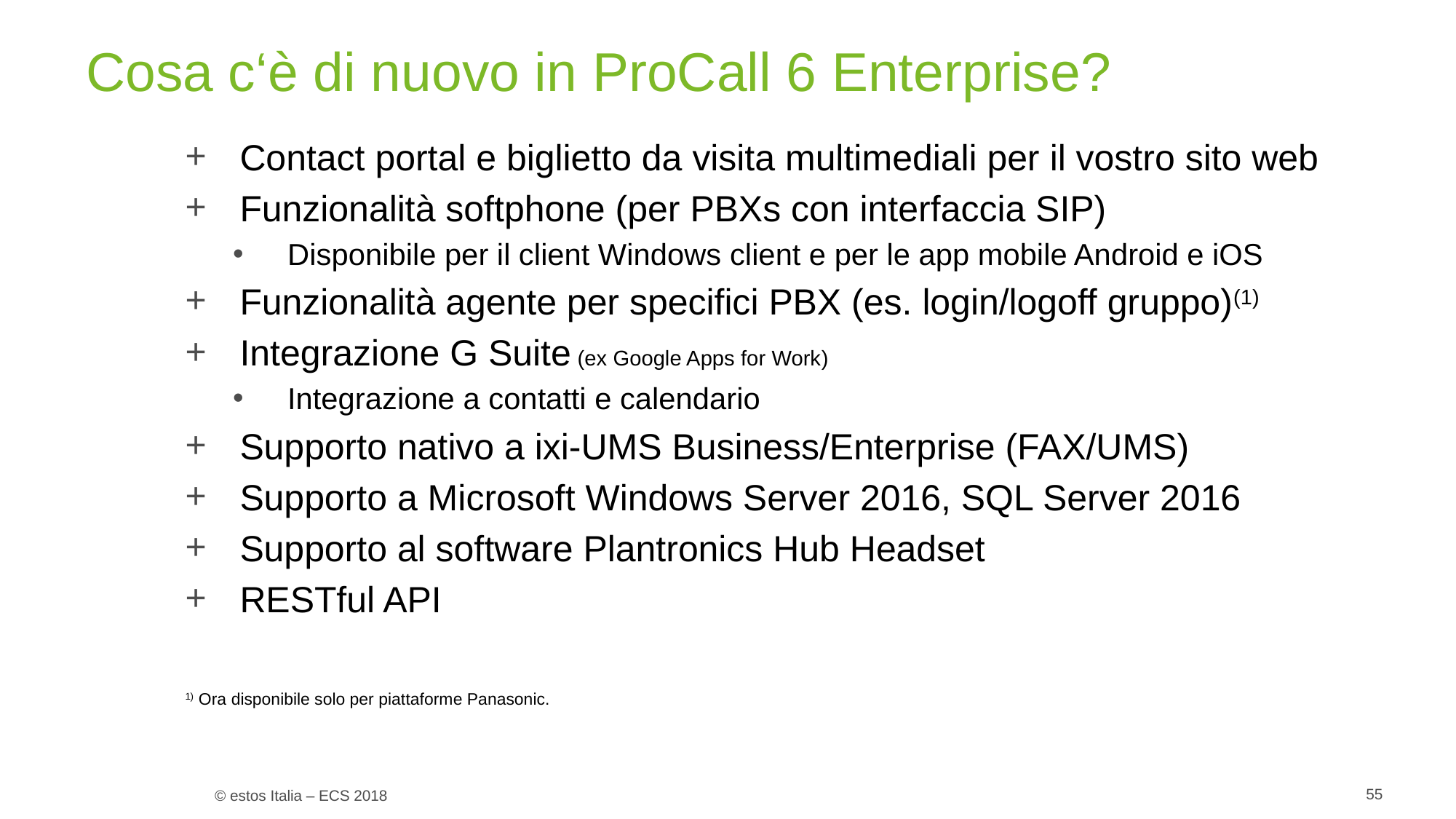

# Cosa c‘è di nuovo in ProCall 6 Enterprise?
Contact portal e biglietto da visita multimediali per il vostro sito web
Funzionalità softphone (per PBXs con interfaccia SIP)
Disponibile per il client Windows client e per le app mobile Android e iOS
Funzionalità agente per specifici PBX (es. login/logoff gruppo)(1)
Integrazione G Suite (ex Google Apps for Work)
Integrazione a contatti e calendario
Supporto nativo a ixi-UMS Business/Enterprise (FAX/UMS)
Supporto a Microsoft Windows Server 2016, SQL Server 2016
Supporto al software Plantronics Hub Headset
RESTful API

1) Ora disponibile solo per piattaforme Panasonic.

55
© estos Italia – ECS 2018